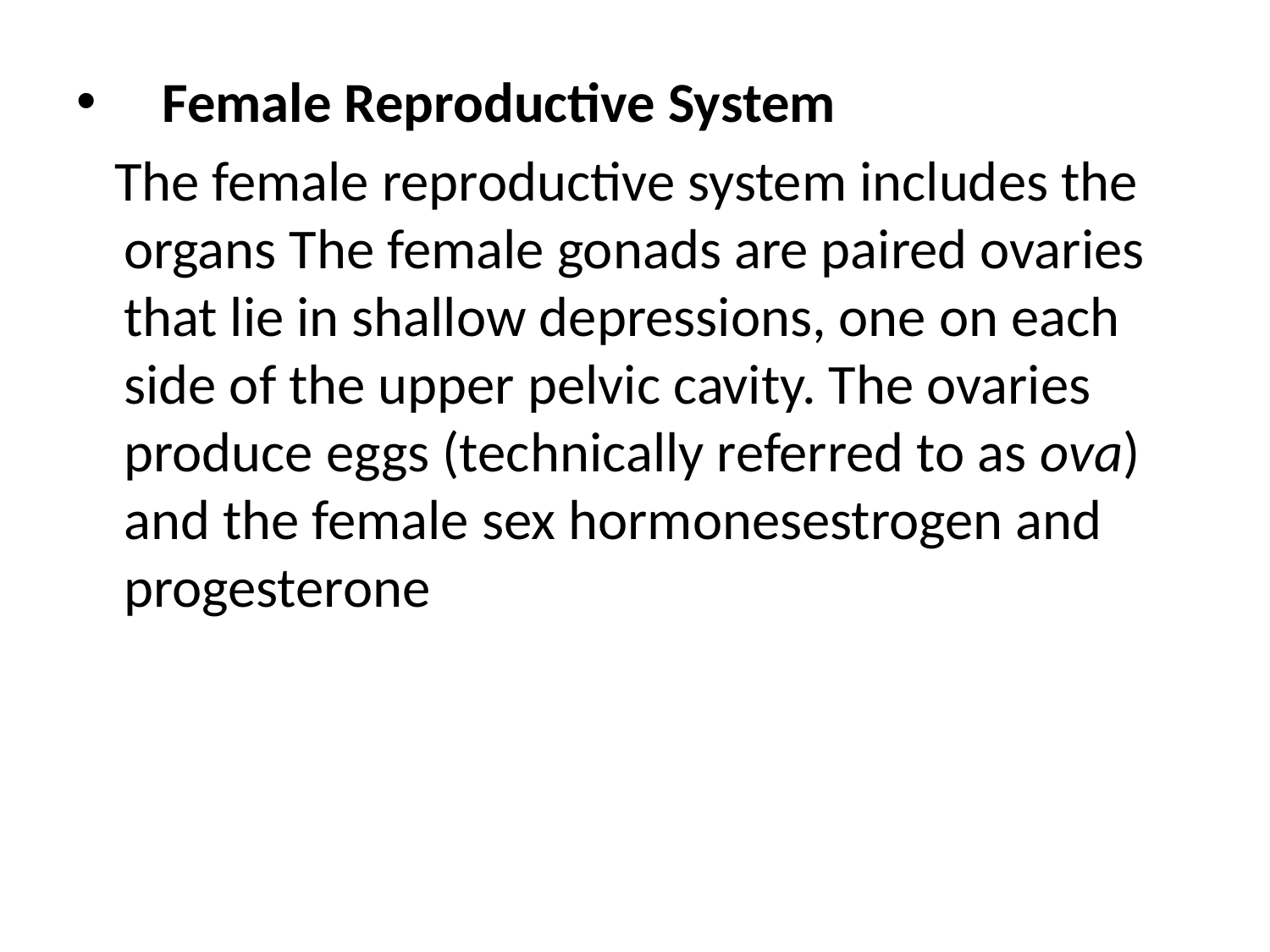

#
   Female Reproductive System
   The female reproductive system includes the organs The female gonads are paired ovaries that lie in shallow depressions, one on each side of the upper pelvic cavity. The ovaries produce eggs (technically referred to as ova) and the female sex hormonesestrogen and progesterone